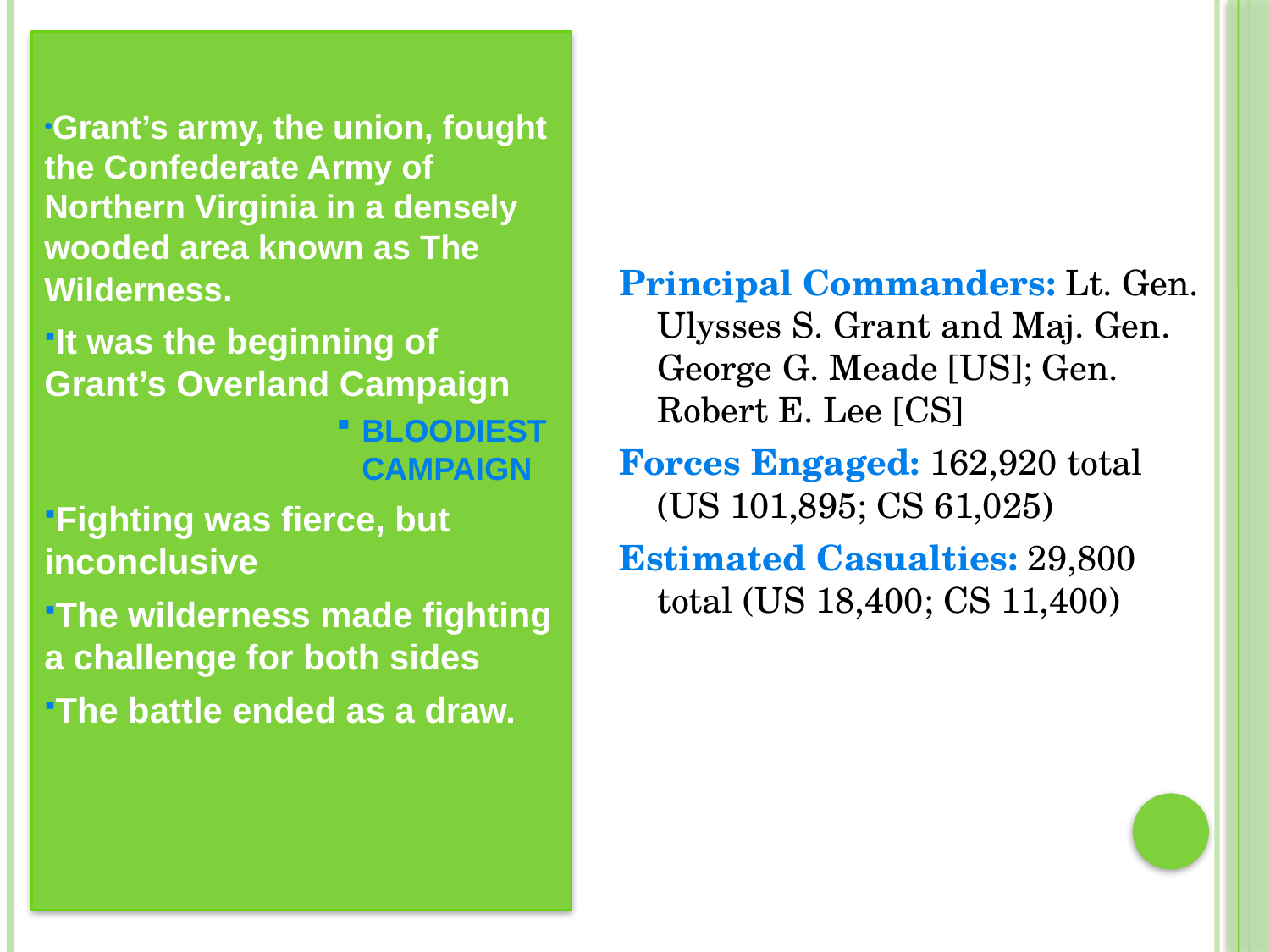

Grant’s army, the union, fought the Confederate Army of Northern Virginia in a densely wooded area known as The Wilderness.
It was the beginning of Grant’s Overland Campaign
Bloodiest campaign
Fighting was fierce, but inconclusive
The wilderness made fighting a challenge for both sides
The battle ended as a draw.

Principal Commanders: Lt. Gen. Ulysses S. Grant and Maj. Gen. George G. Meade [US]; Gen. Robert E. Lee [CS]
Forces Engaged: 162,920 total (US 101,895; CS 61,025)
Estimated Casualties: 29,800 total (US 18,400; CS 11,400)